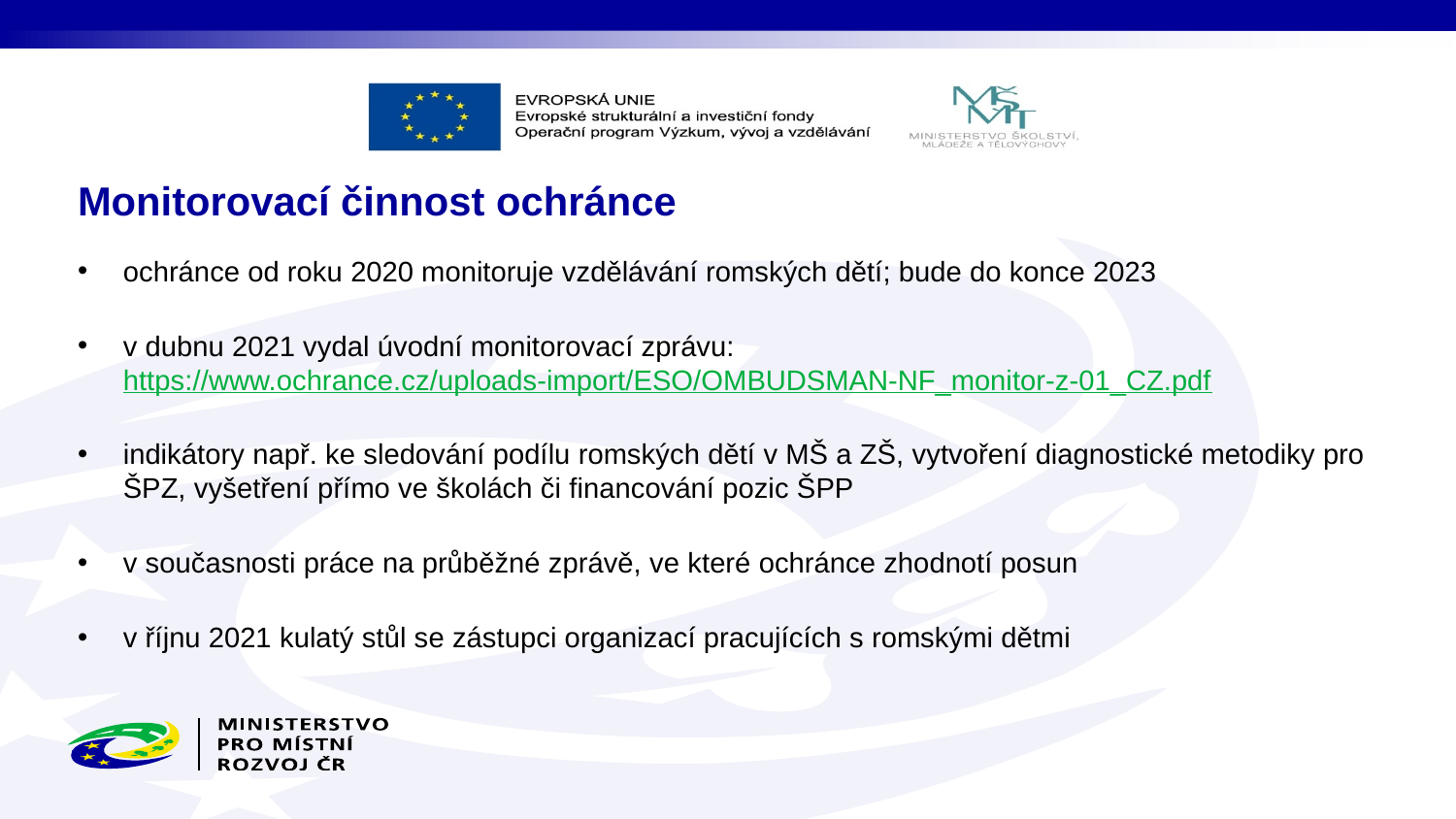

# Monitorovací činnost ochránce
ochránce od roku 2020 monitoruje vzdělávání romských dětí; bude do konce 2023
v dubnu 2021 vydal úvodní monitorovací zprávu:
https://www.ochrance.cz/uploads-import/ESO/OMBUDSMAN-NF_monitor-z-01_CZ.pdf
indikátory např. ke sledování podílu romských dětí v MŠ a ZŠ, vytvoření diagnostické metodiky pro ŠPZ, vyšetření přímo ve školách či financování pozic ŠPP
v současnosti práce na průběžné zprávě, ve které ochránce zhodnotí posun
v říjnu 2021 kulatý stůl se zástupci organizací pracujících s romskými dětmi